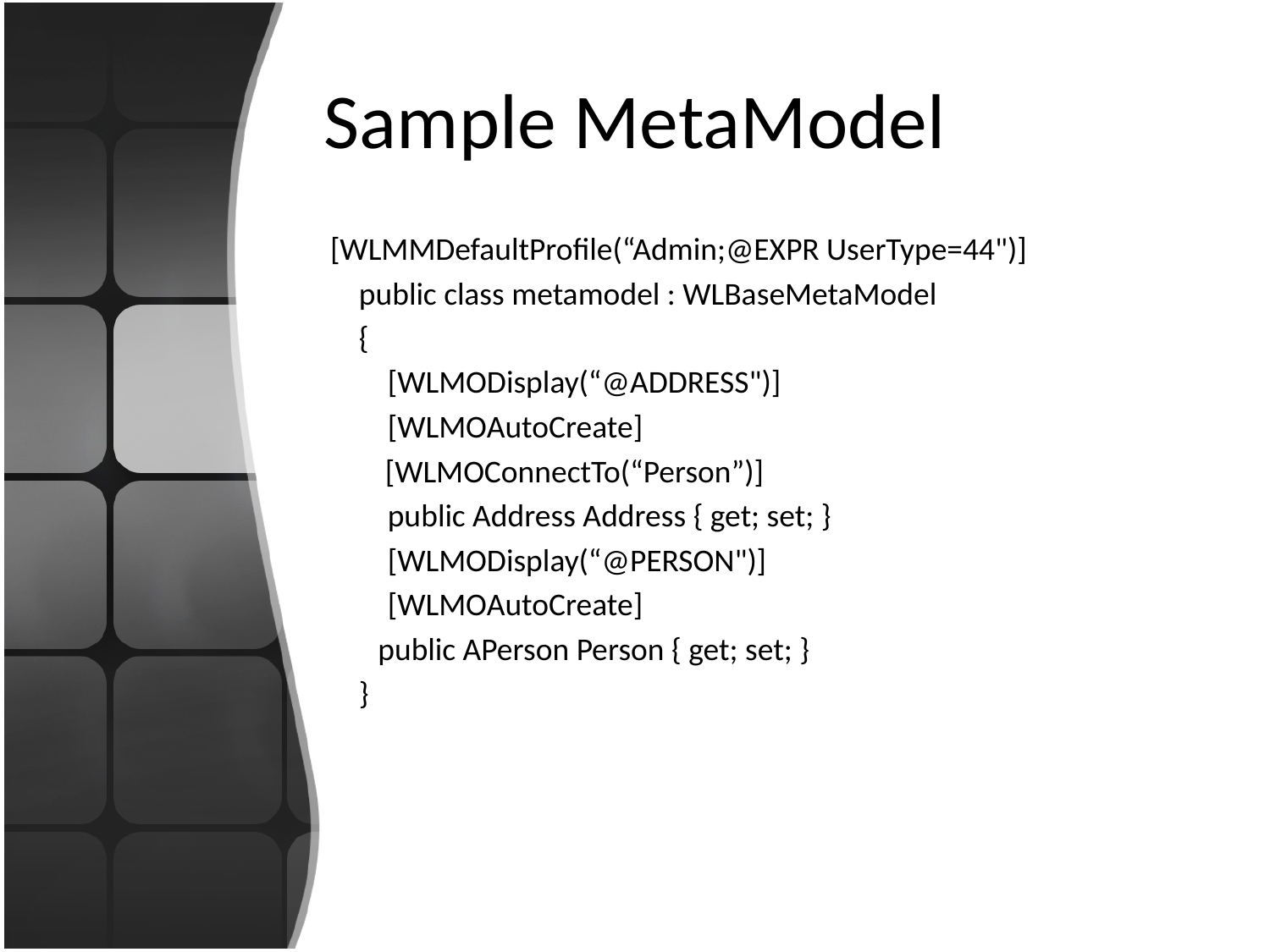

# Sample MetaModel
[WLMMDefaultProfile(“Admin;@EXPR UserType=44")]
    public class metamodel : WLBaseMetaModel
    {
        [WLMODisplay(“@ADDRESS")]
        [WLMOAutoCreate]
	 [WLMOConnectTo(“Person”)]
        public Address Address { get; set; }
        [WLMODisplay(“@PERSON")]
        [WLMOAutoCreate]
	public APerson Person { get; set; }
    }